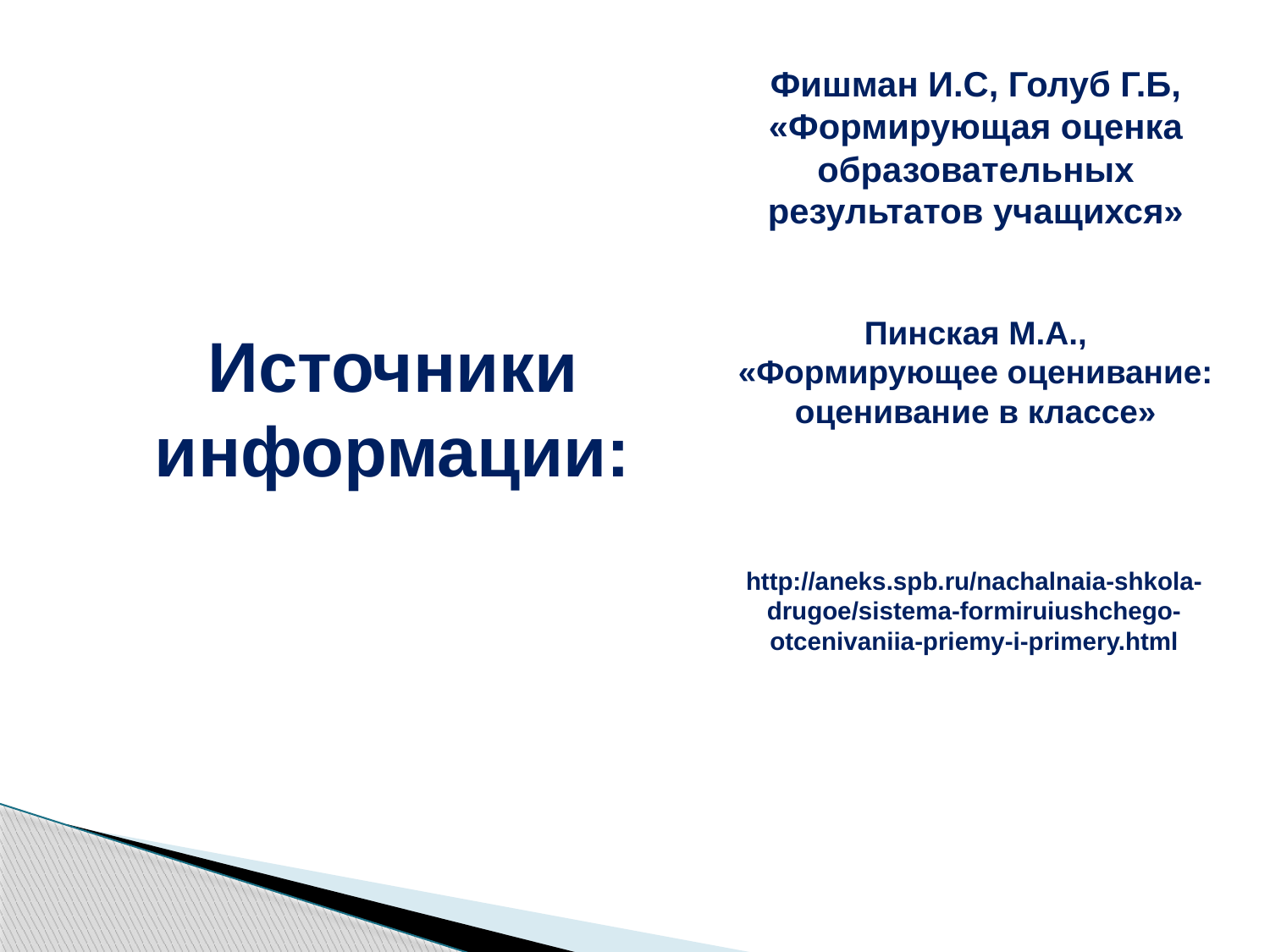

Фишман И.С, Голуб Г.Б, «Формирующая оценка образовательных результатов учащихся»

# Источники информации:
Пинская М.А., «Формирующее оценивание: оценивание в классе»

http://aneks.spb.ru/nachalnaia-shkola-drugoe/sistema-formiruiushchego-otcenivaniia-priemy-i-primery.html